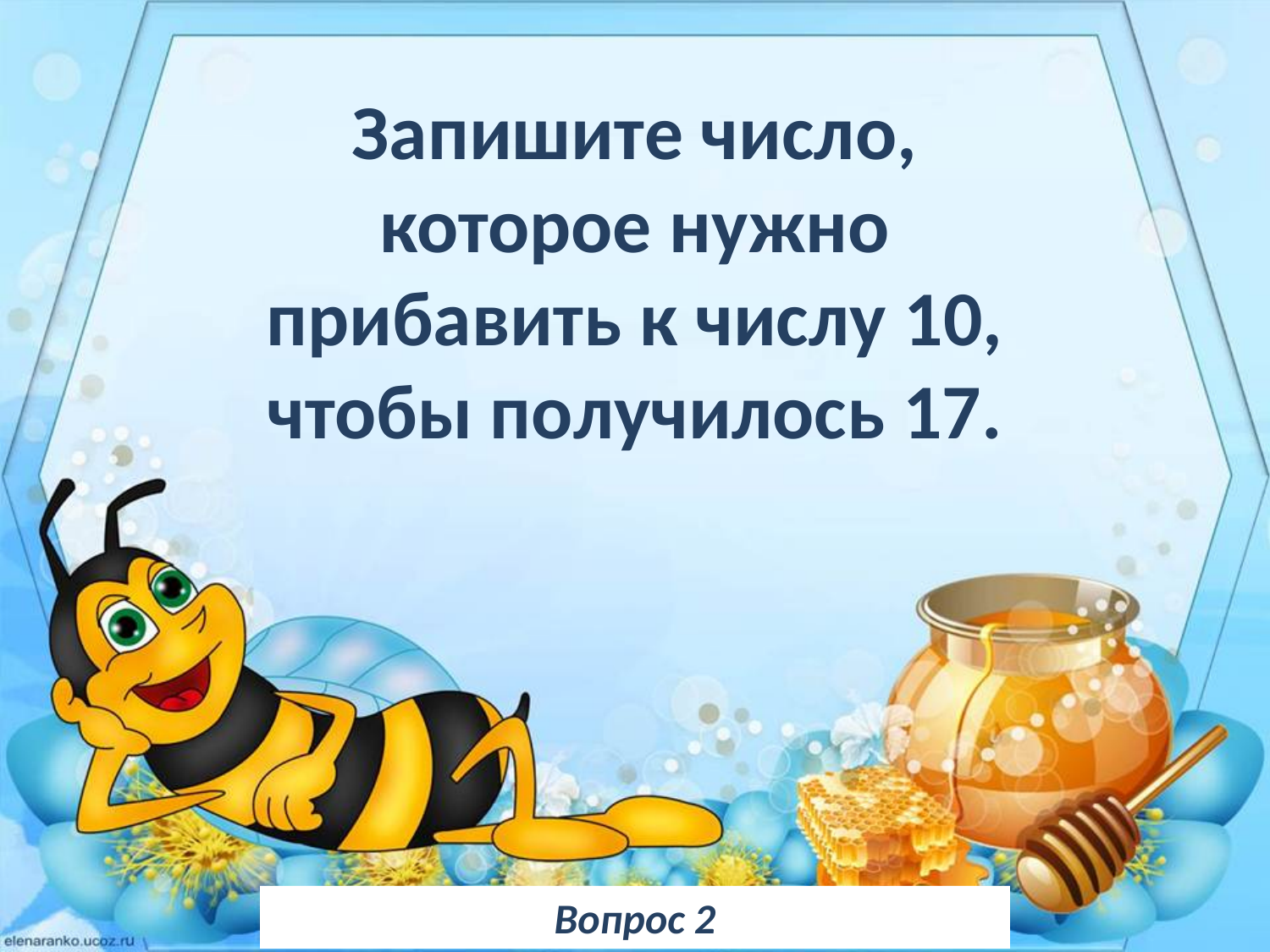

Запишите число, которое нужно прибавить к числу 10, чтобы получилось 17.
Вопрос 2